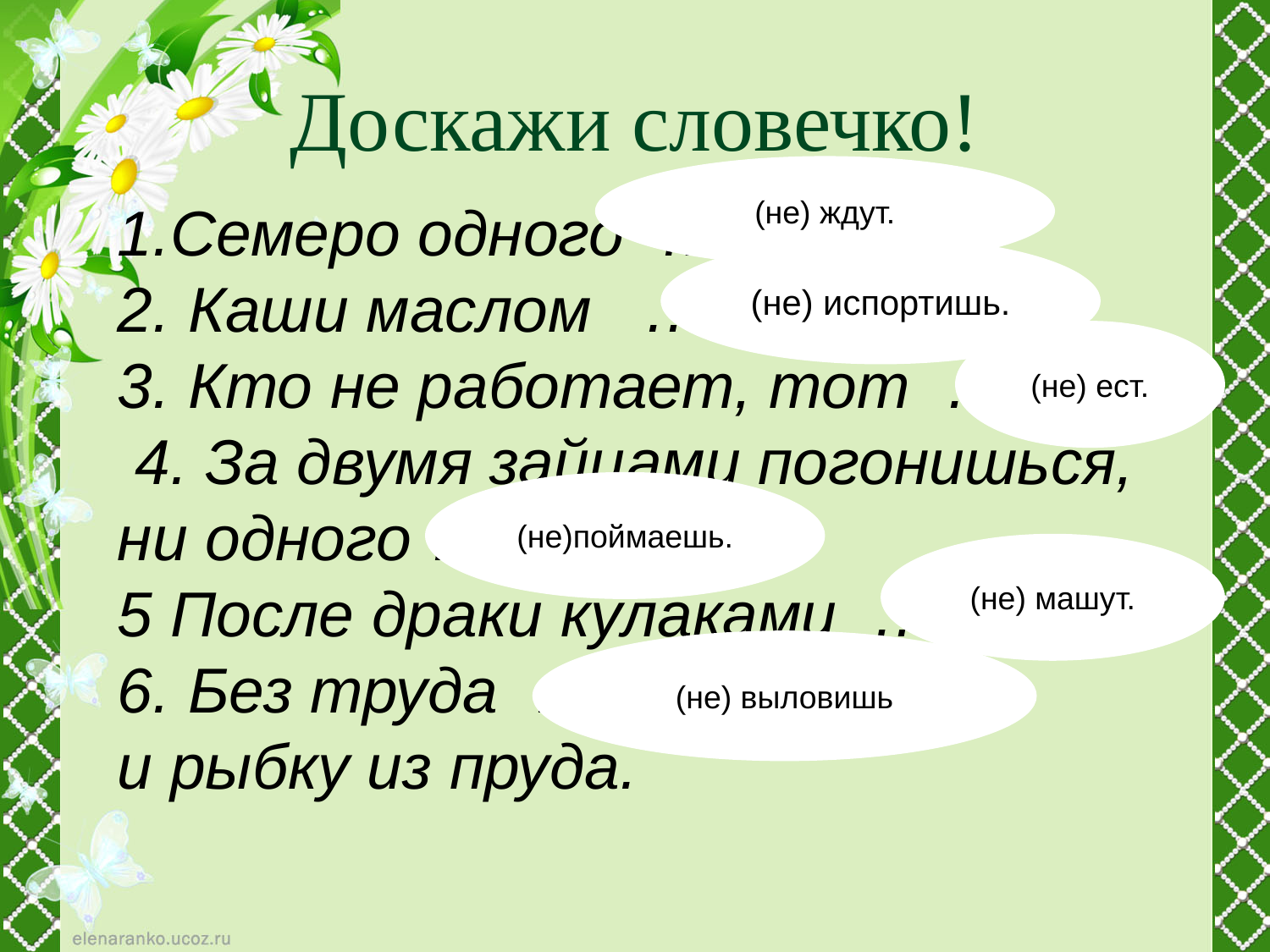

# Доскажи словечко!
(не) ждут.
1.Семеро одного  …
2. Каши маслом   …
3. Кто не работает, тот  ….
 4. За двумя зайцами погонишься, ни одного …
5 После драки кулаками  …
6. Без труда  …
и рыбку из пруда.
(не) испортишь.
(не) ест.
(не)поймаешь.
(не) машут.
(не) выловишь